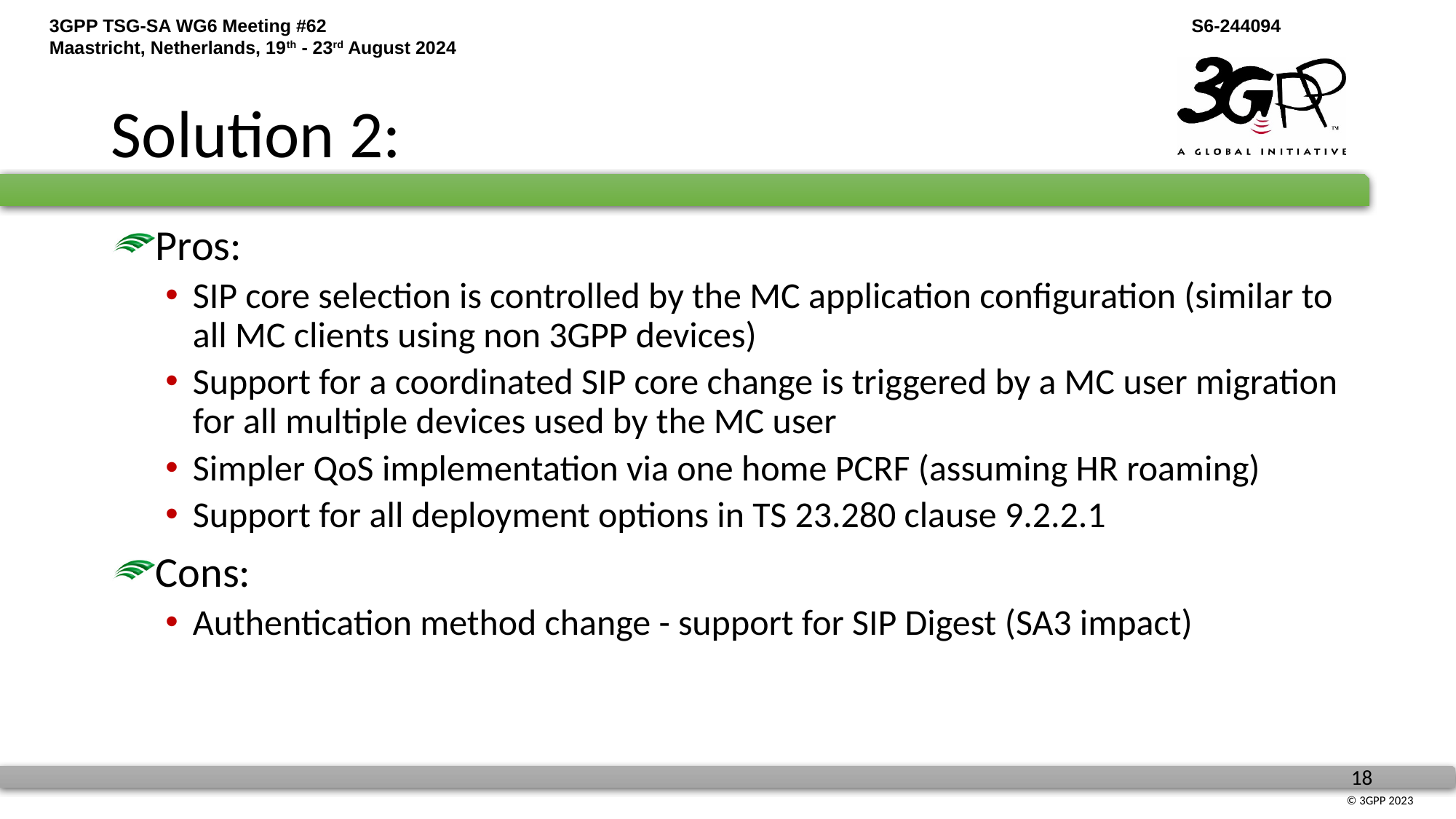

# Solution 2:
Pros:
SIP core selection is controlled by the MC application configuration (similar to all MC clients using non 3GPP devices)
Support for a coordinated SIP core change is triggered by a MC user migration for all multiple devices used by the MC user
Simpler QoS implementation via one home PCRF (assuming HR roaming)
Support for all deployment options in TS 23.280 clause 9.2.2.1
Cons:
Authentication method change - support for SIP Digest (SA3 impact)